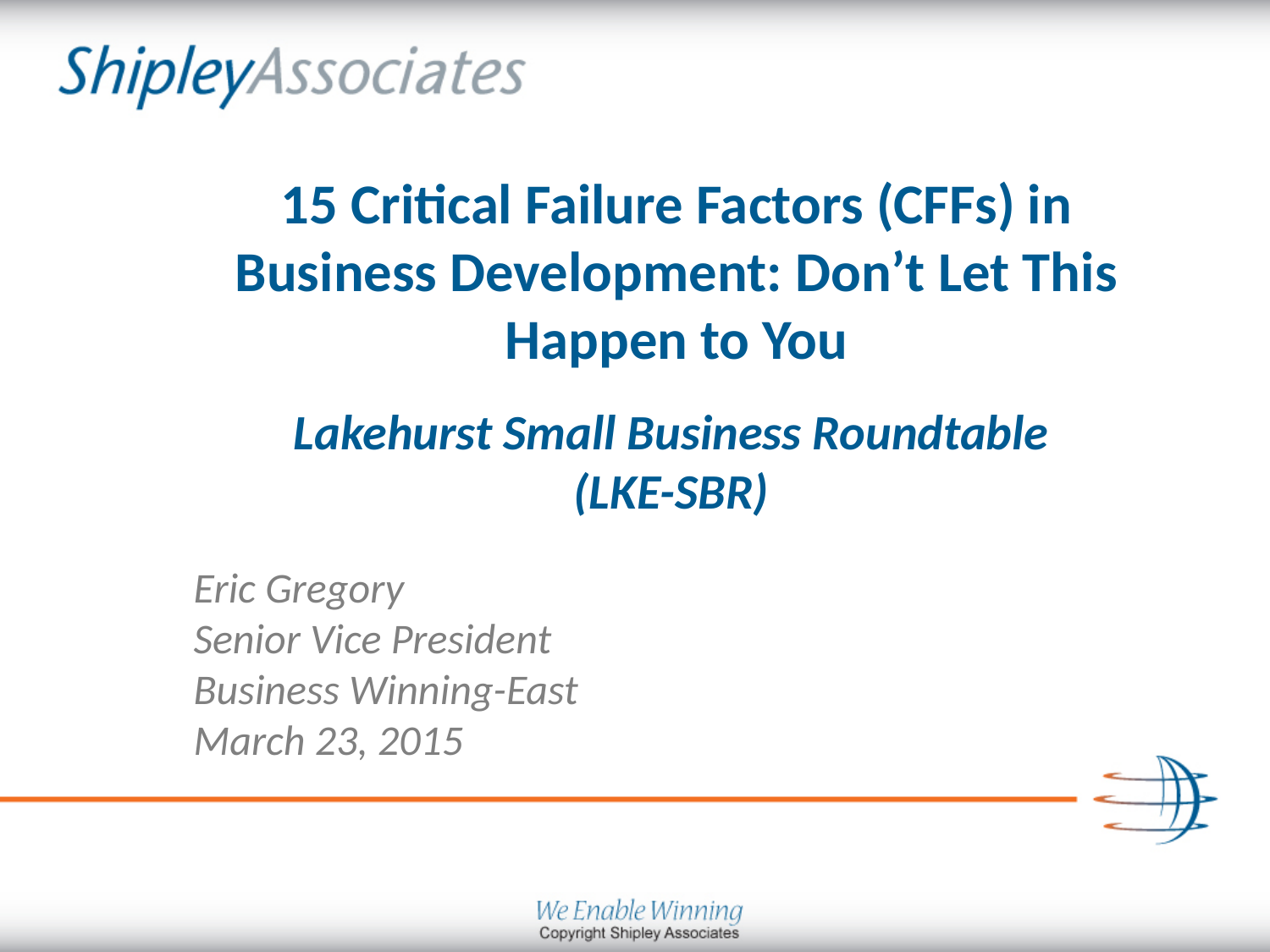

# 15 Critical Failure Factors (CFFs) in Business Development: Don’t Let This Happen to You Lakehurst Small Business Roundtable (LKE-SBR)

Eric Gregory
Senior Vice President
Business Winning-East
March 23, 2015
1